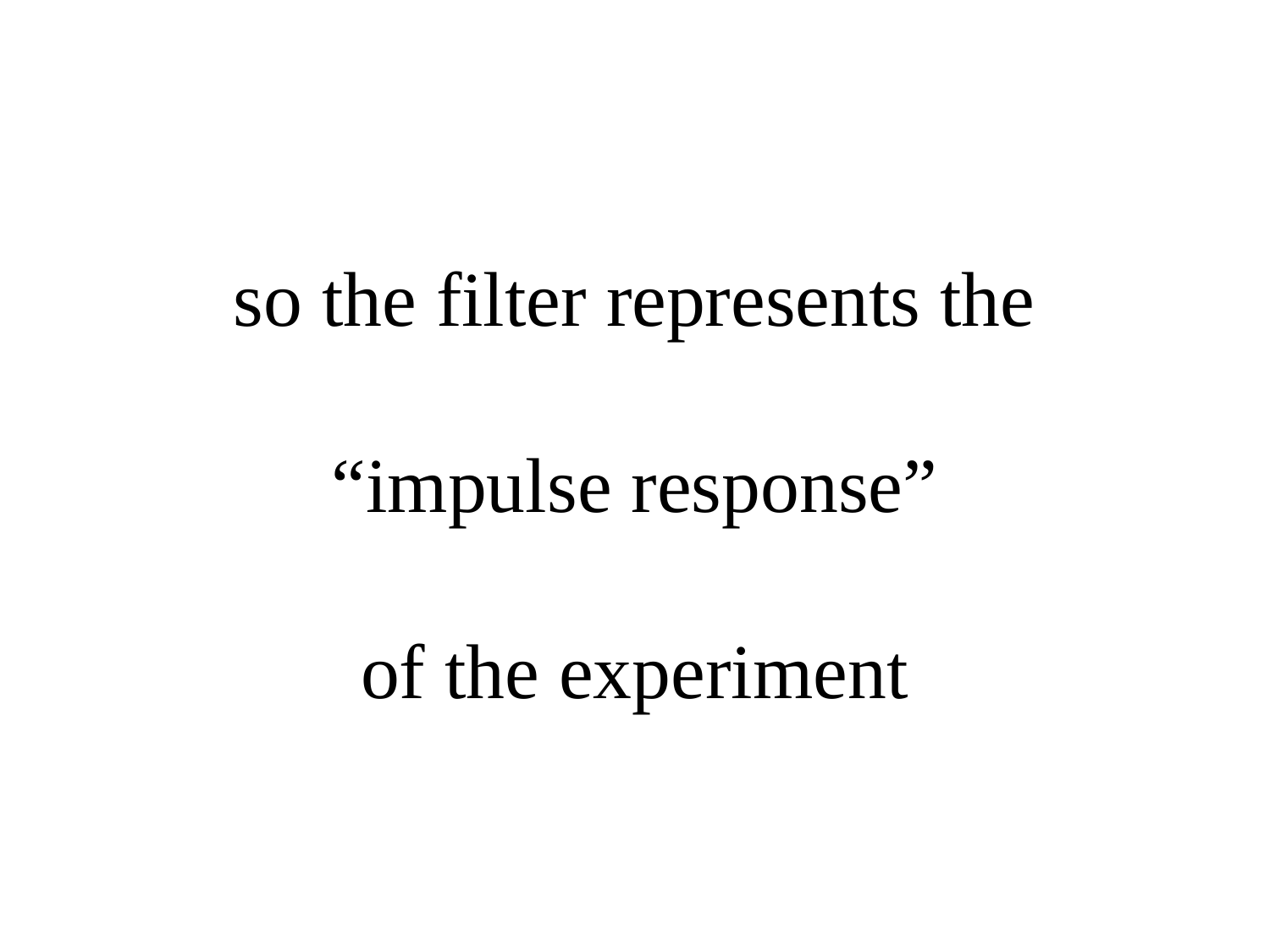

# so the filter represents the “impulse response” of the experiment